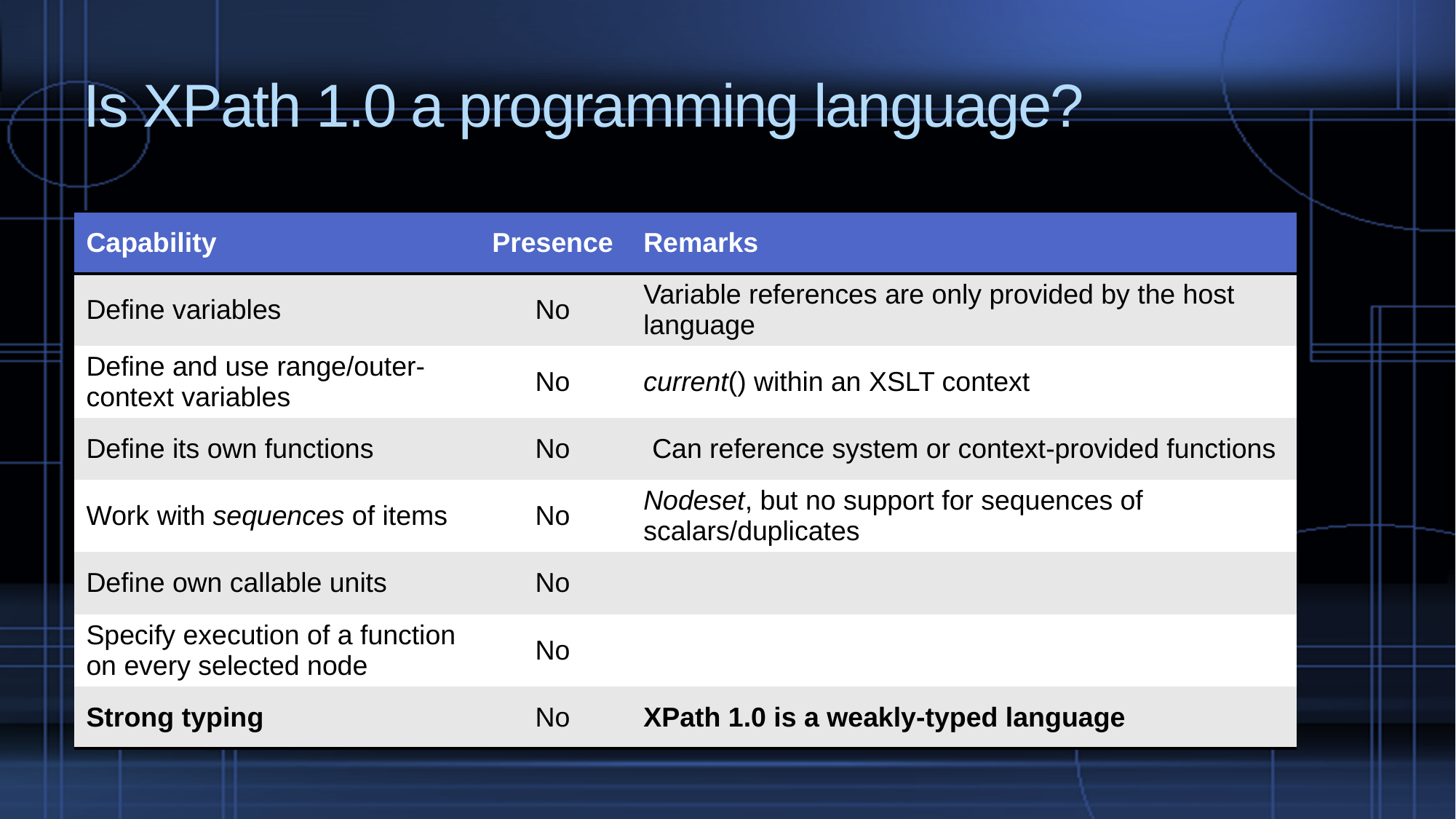

# Is XPath 1.0 a programming language?
| Capability | Presence | Remarks |
| --- | --- | --- |
| Define variables | No | Variable references are only provided by the host language |
| Define and use range/outer-context variables | No | current() within an XSLT context |
| Define its own functions | No | Can reference system or context-provided functions |
| Work with sequences of items | No | Nodeset, but no support for sequences of scalars/duplicates |
| Define own callable units | No |  |
| Specify execution of a function on every selected node | No |  |
| Strong typing | No | XPath 1.0 is a weakly-typed language |